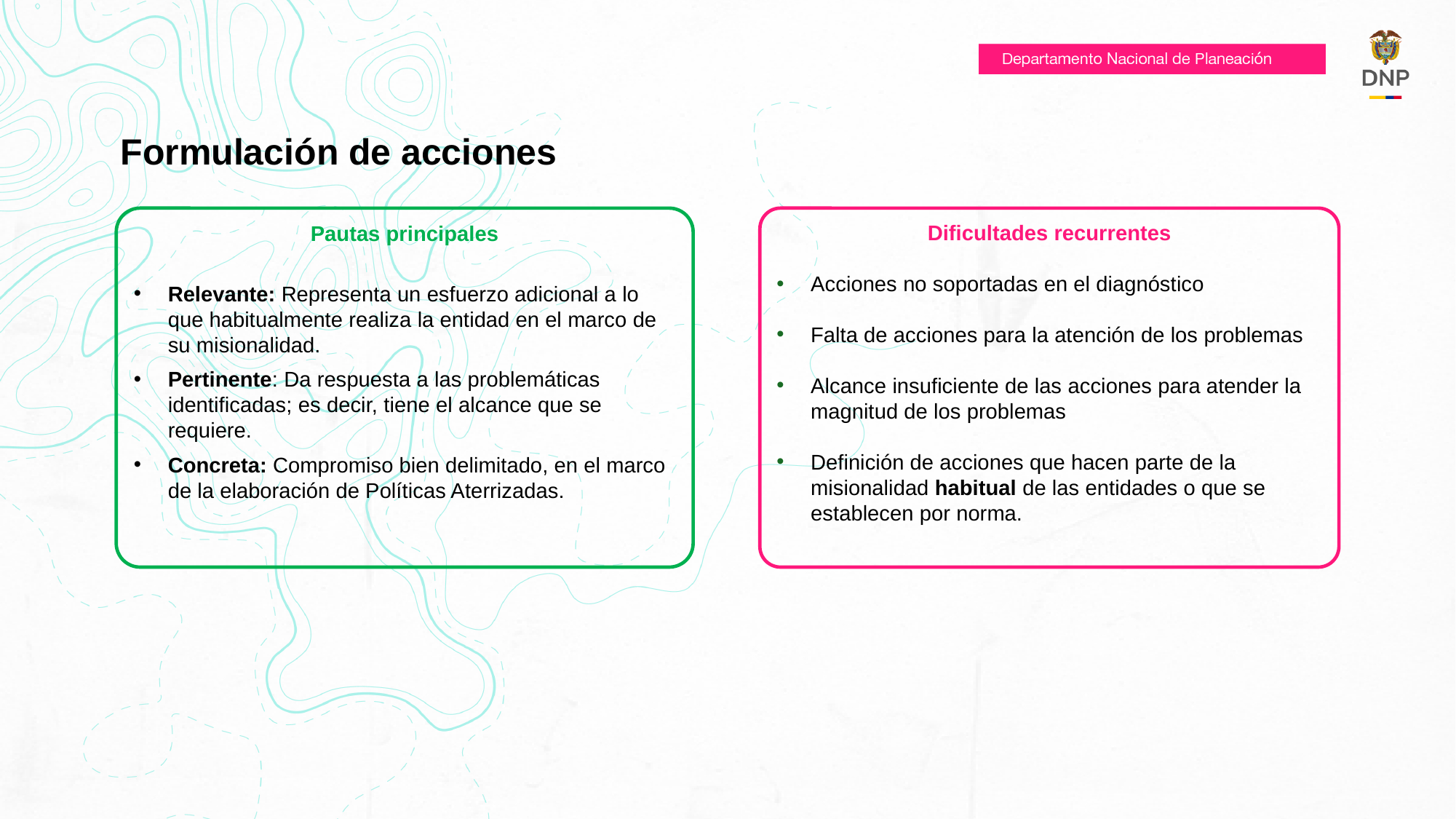

Formulación de acciones
Dificultades recurrentes

Acciones no soportadas en el diagnóstico

Falta de acciones para la atención de los problemas

Alcance insuficiente de las acciones para atender la magnitud de los problemas

Definición de acciones que hacen parte de la misionalidad habitual de las entidades o que se establecen por norma.
Pautas principales

Relevante: Representa un esfuerzo adicional a lo que habitualmente realiza la entidad en el marco de su misionalidad.
Pertinente: Da respuesta a las problemáticas identificadas; es decir, tiene el alcance que se requiere.
Concreta: Compromiso bien delimitado, en el marco de la elaboración de Políticas Aterrizadas.